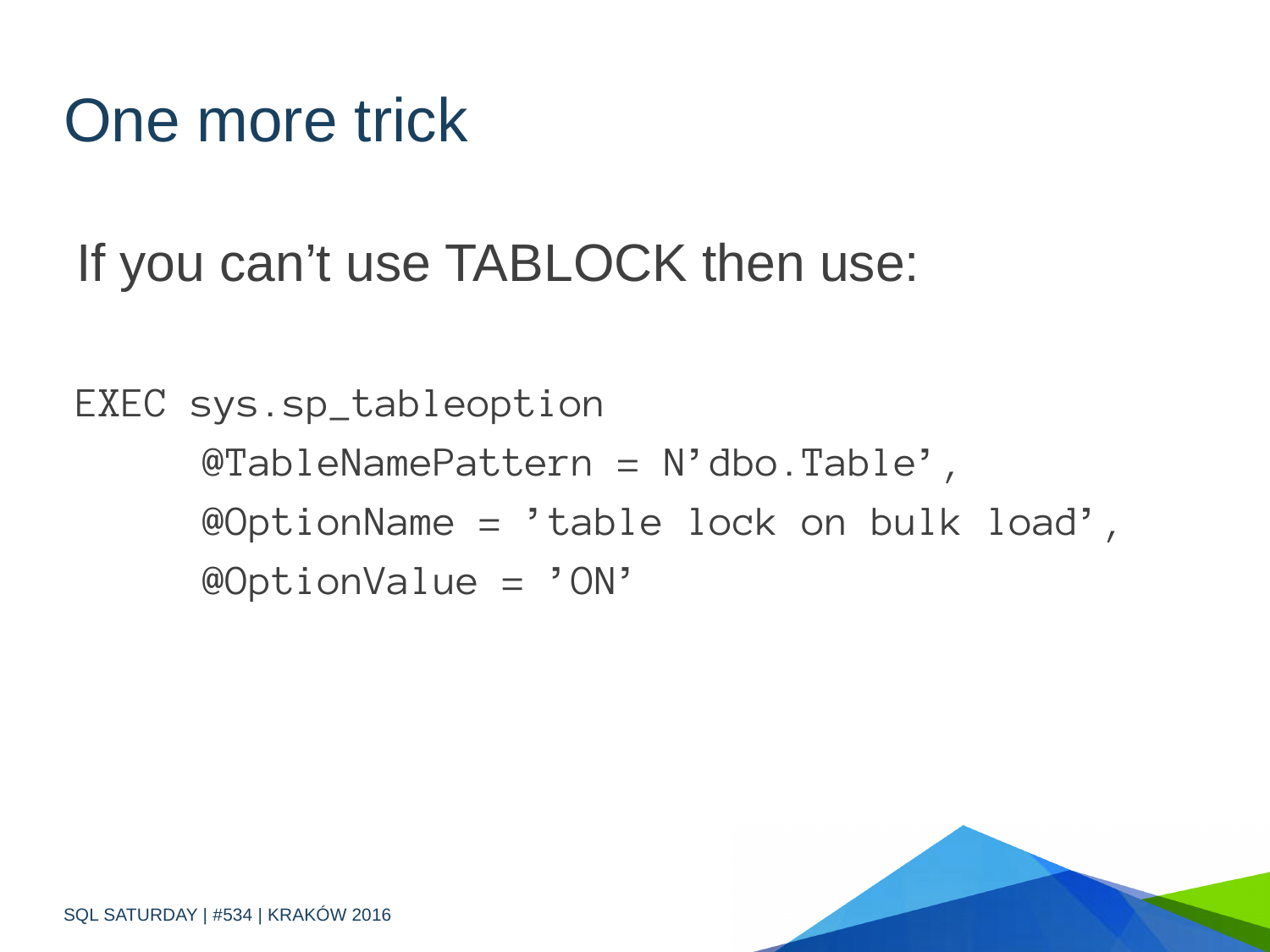

# One more trick
If you can’t use TABLOCK then use:

EXEC sys.sp_tableoption
	@TableNamePattern = N’dbo.Table’,
	@OptionName = ’table lock on bulk load’,
	@OptionValue = ’ON’

SQL SATURDAY | #534 | KRAKÓW 2016